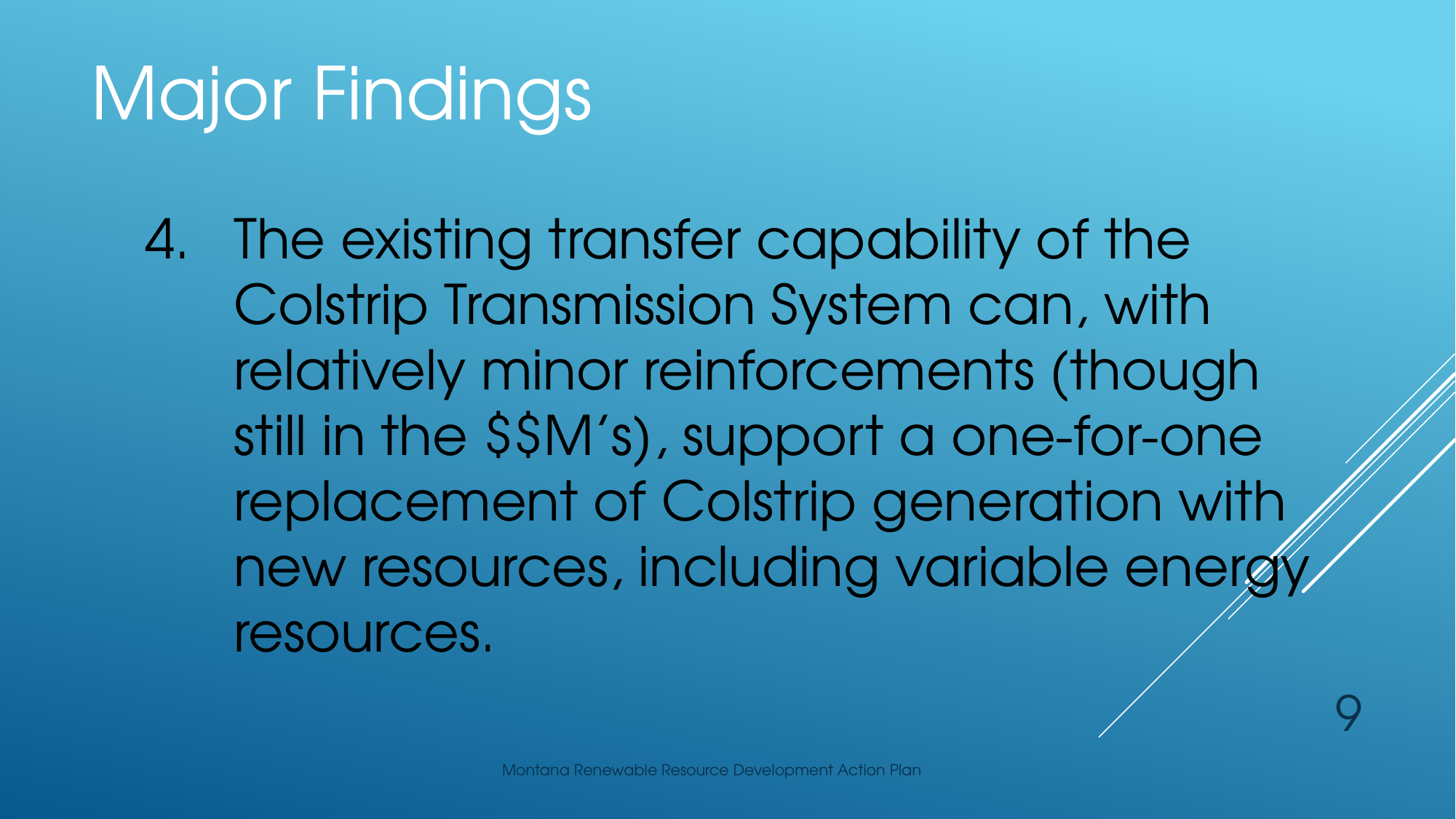

Major Findings
The existing transfer capability of the Colstrip Transmission System can, with relatively minor reinforcements (though still in the $$M’s), support a one-for-one replacement of Colstrip generation with new resources, including variable energy resources.
9
Montana Renewable Resource Development Action Plan